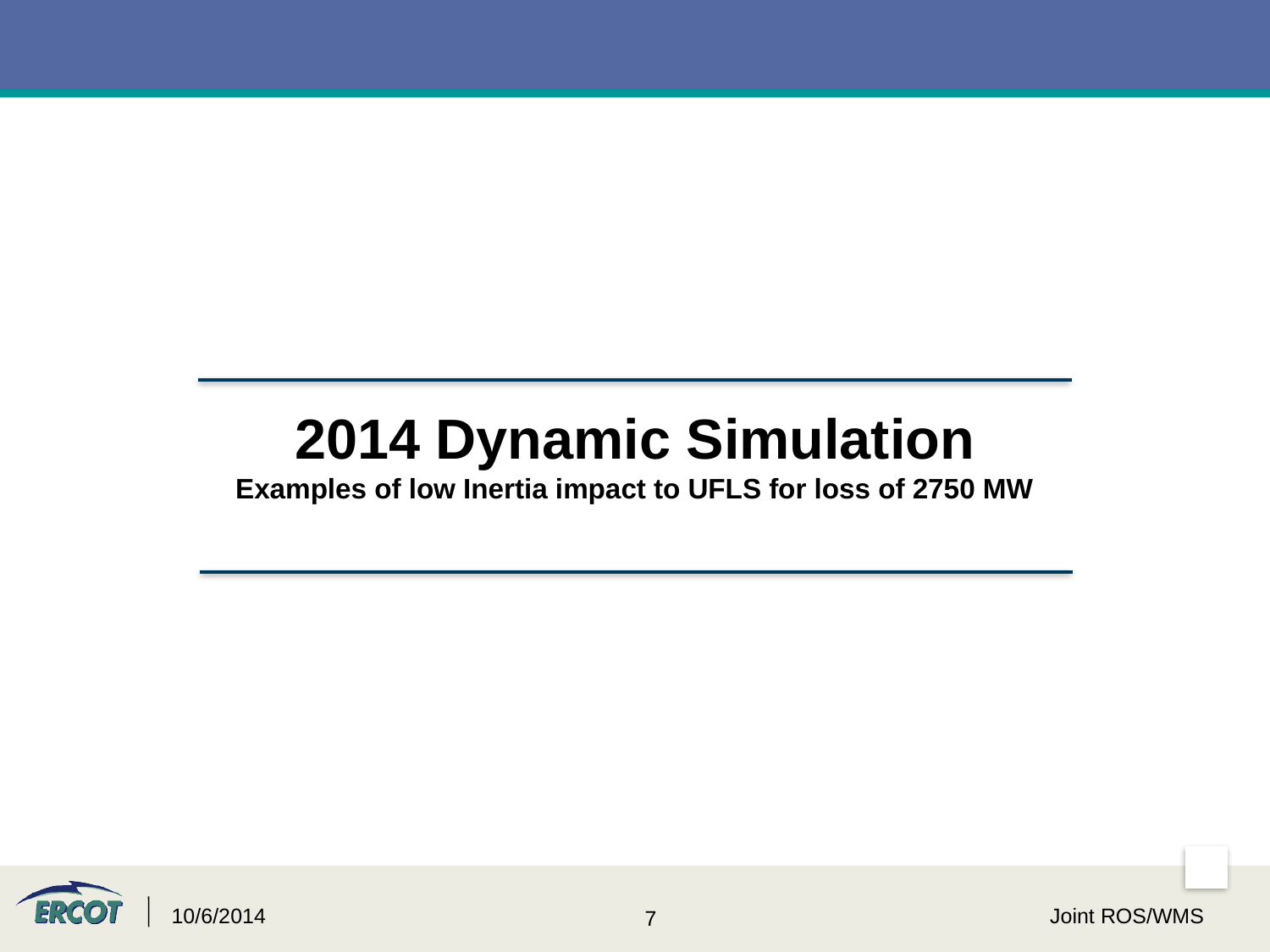

2014 Dynamic Simulation
Examples of low Inertia impact to UFLS for loss of 2750 MW

10/6/2014
Joint ROS/WMS